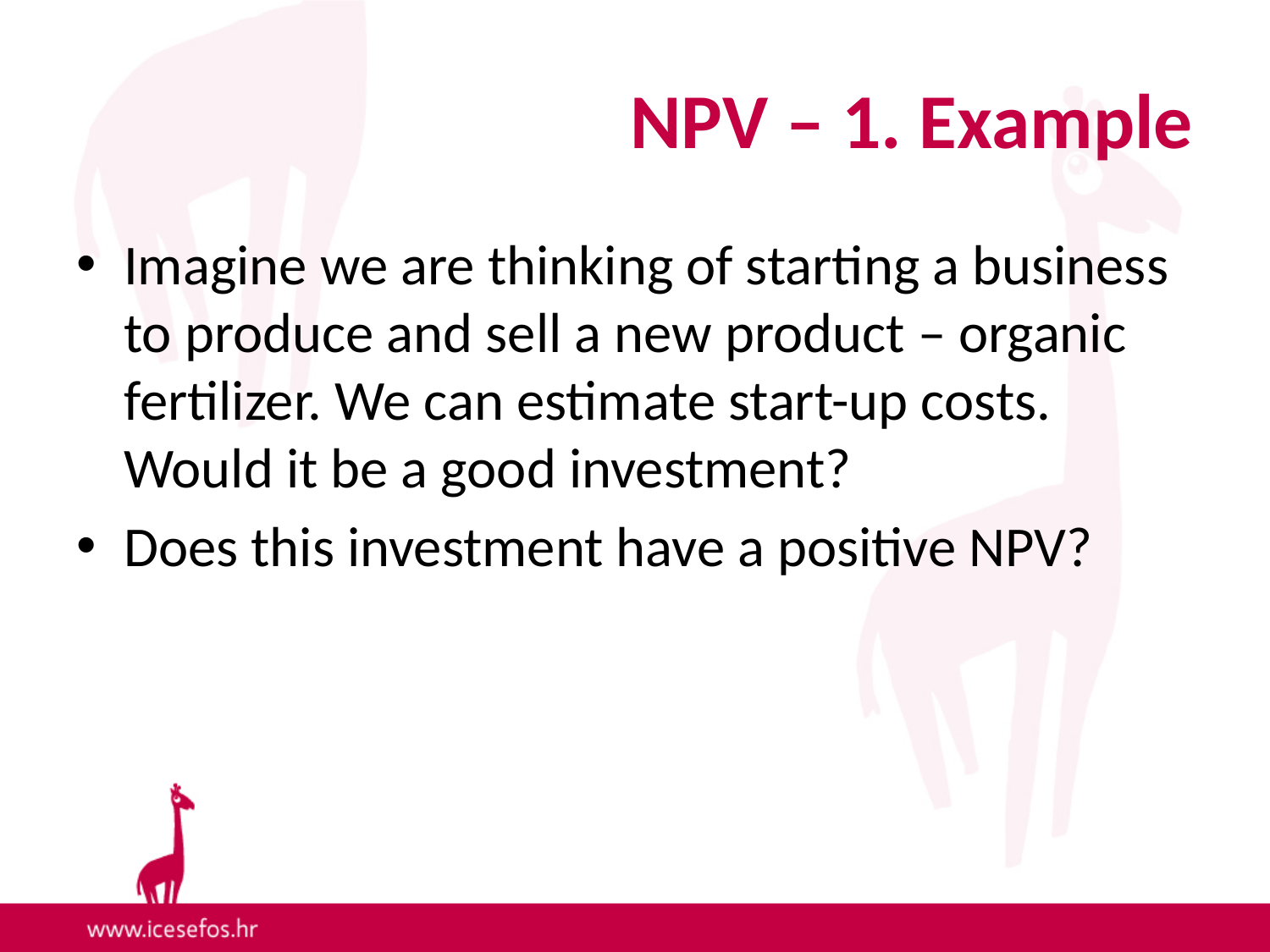

# NPV – 1. Example
Imagine we are thinking of starting a business to produce and sell a new product – organic fertilizer. We can estimate start-up costs. Would it be a good investment?
Does this investment have a positive NPV?